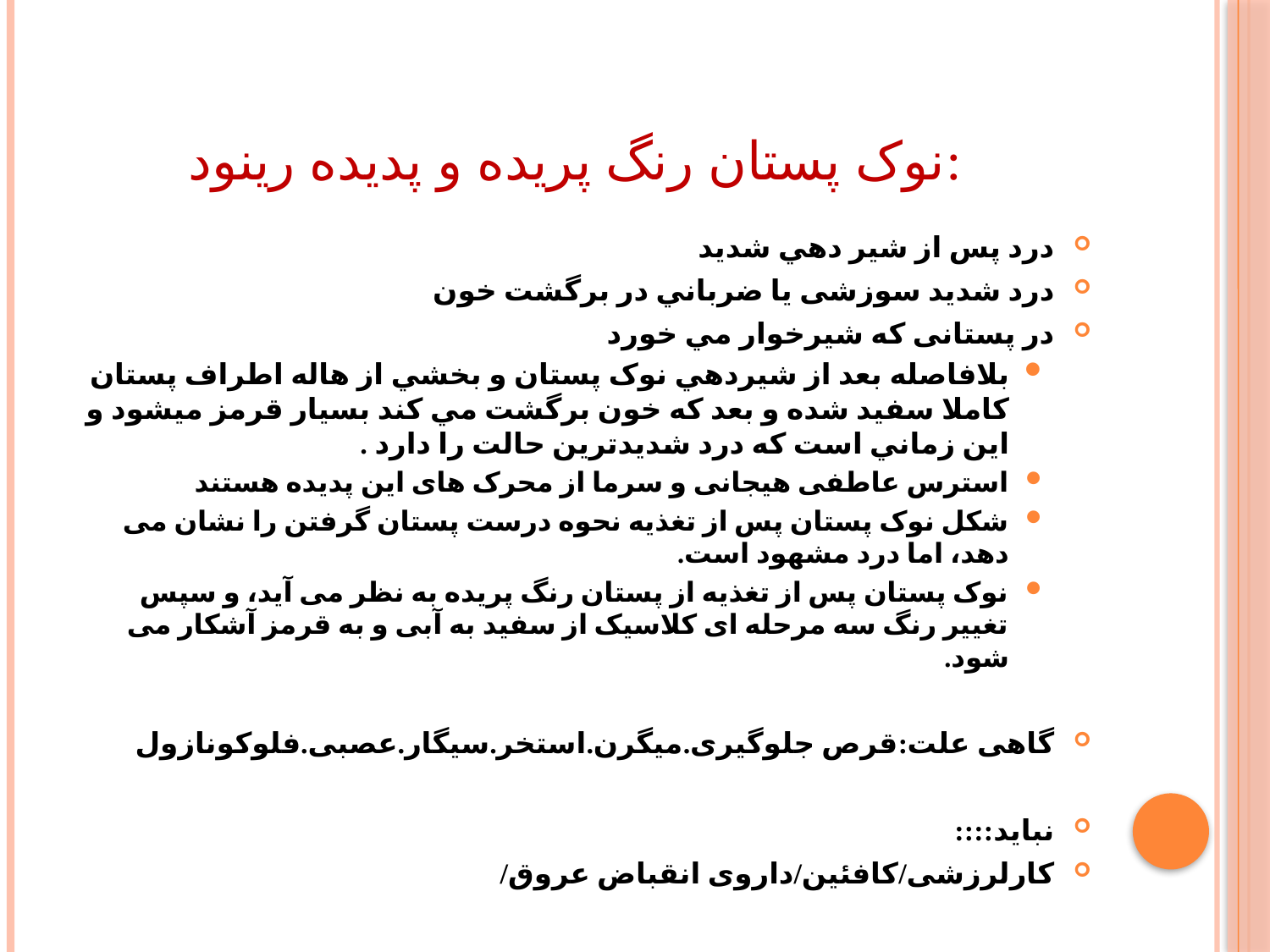

# نوک پستان رنگ پريده و پديده رينود:
درد پس از شير دهي شديد
درد شديد سوزشی يا ضرباني در برگشت خون
در پستانی که شيرخوار مي خورد
بلافاصله بعد از شيردهي نوک پستان و بخشي از هاله اطراف پستان کاملا سفيد شده و بعد که خون برگشت مي کند بسيار قرمز ميشود و اين زماني است که درد شديدترين حالت را دارد .
استرس عاطفی هیجانی و سرما از محرک های این پدیده هستند
شکل نوک پستان پس از تغذیه نحوه درست پستان گرفتن را نشان می دهد، اما درد مشهود است.
نوک پستان پس از تغذیه از پستان رنگ پریده به نظر می آید، و سپس تغییر رنگ سه مرحله ای کلاسیک از سفید به آبی و به قرمز آشکار می شود.

گاهی علت:قرص جلوگیری.میگرن.استخر.سیگار.عصبی.فلوکونازول

نباید::::
کارلرزشی/کافئین/داروی انقباض عروق/